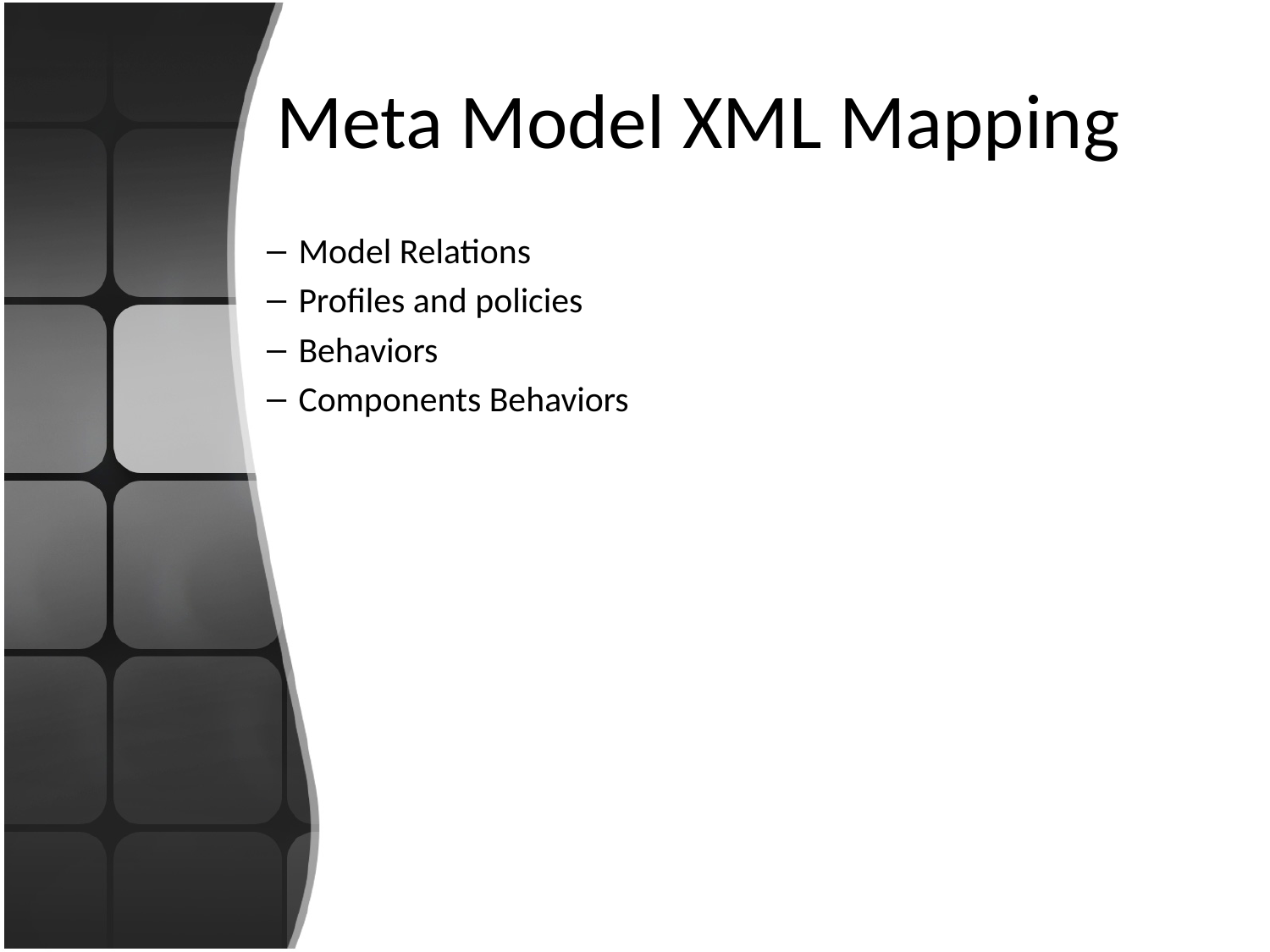

# Meta Model XML Mapping
Model Relations
Profiles and policies
Behaviors
Components Behaviors